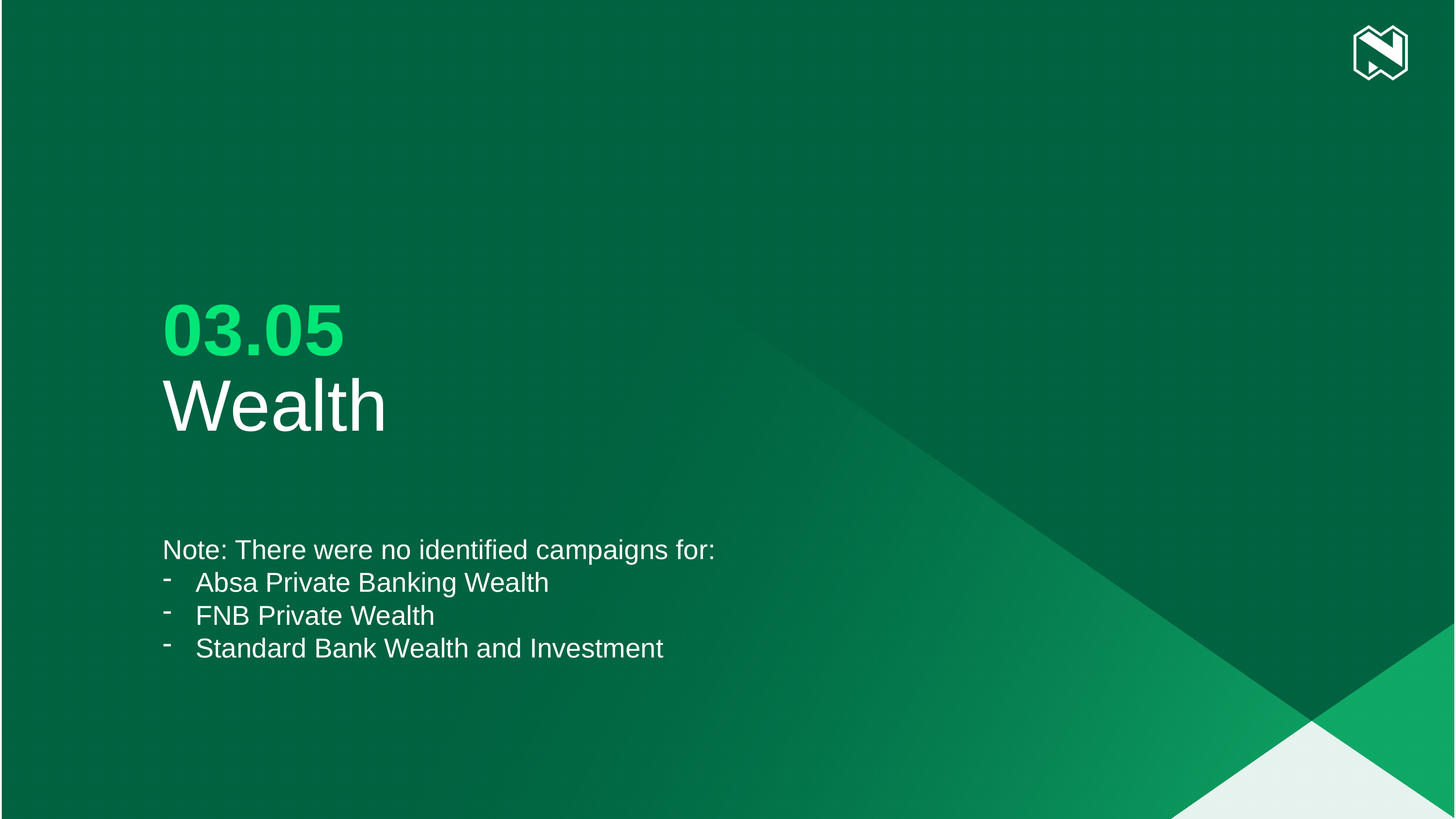

# 03.05
Wealth
Note: There were no identified campaigns for:
Absa Private Banking Wealth
FNB Private Wealth
Standard Bank Wealth and Investment